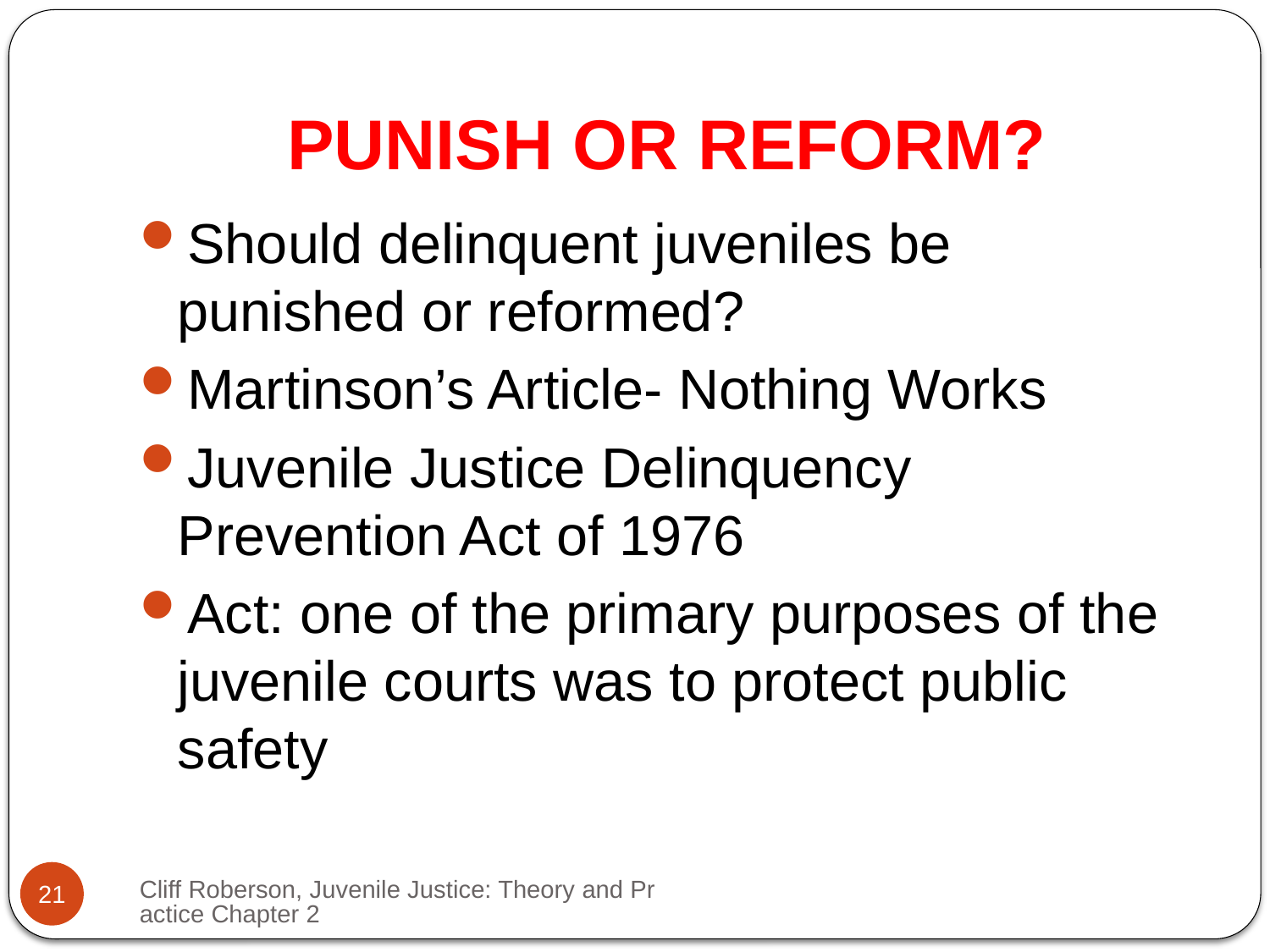

# PUNISH OR REFORM?
Should delinquent juveniles be punished or reformed?
Martinson’s Article- Nothing Works
Juvenile Justice Delinquency Prevention Act of 1976
Act: one of the primary purposes of the juvenile courts was to protect public safety
Cliff Roberson, Juvenile Justice: Theory and Practice Chapter 2
21